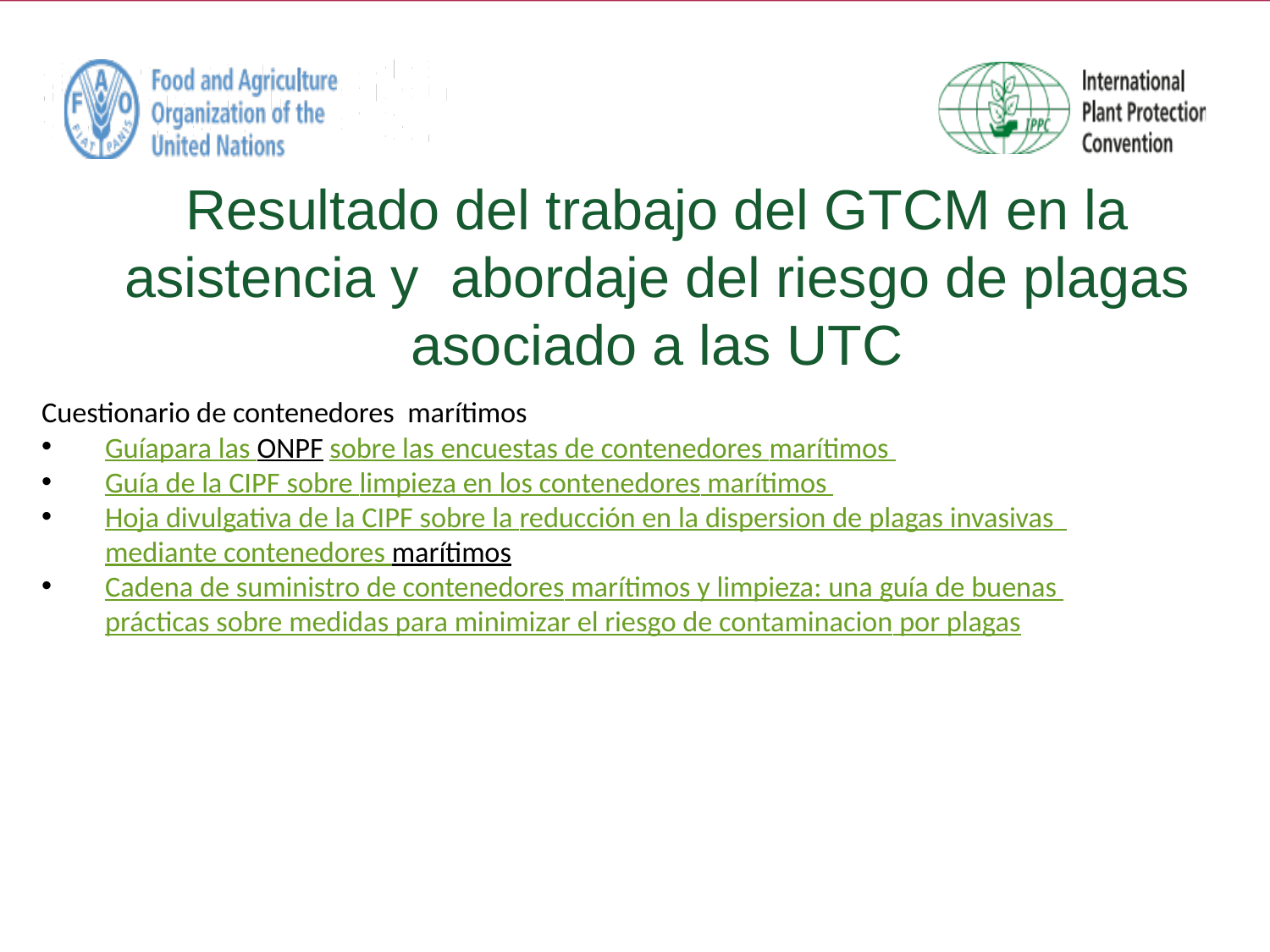

# Resultado del trabajo del GTCM en la asistencia y  abordaje del riesgo de plagas asociado a las UTC
Cuestionario de contenedores  marítimos
Guíapara las ONPF sobre las encuestas de contenedores marítimos
Guía de la CIPF sobre limpieza en los contenedores marítimos
Hoja divulgativa de la CIPF sobre la reducción en la dispersion de plagas invasivas  mediante contenedores marítimos
Cadena de suministro de contenedores marítimos y limpieza: una guía de buenas prácticas sobre medidas para minimizar el riesgo de contaminacion por plagas